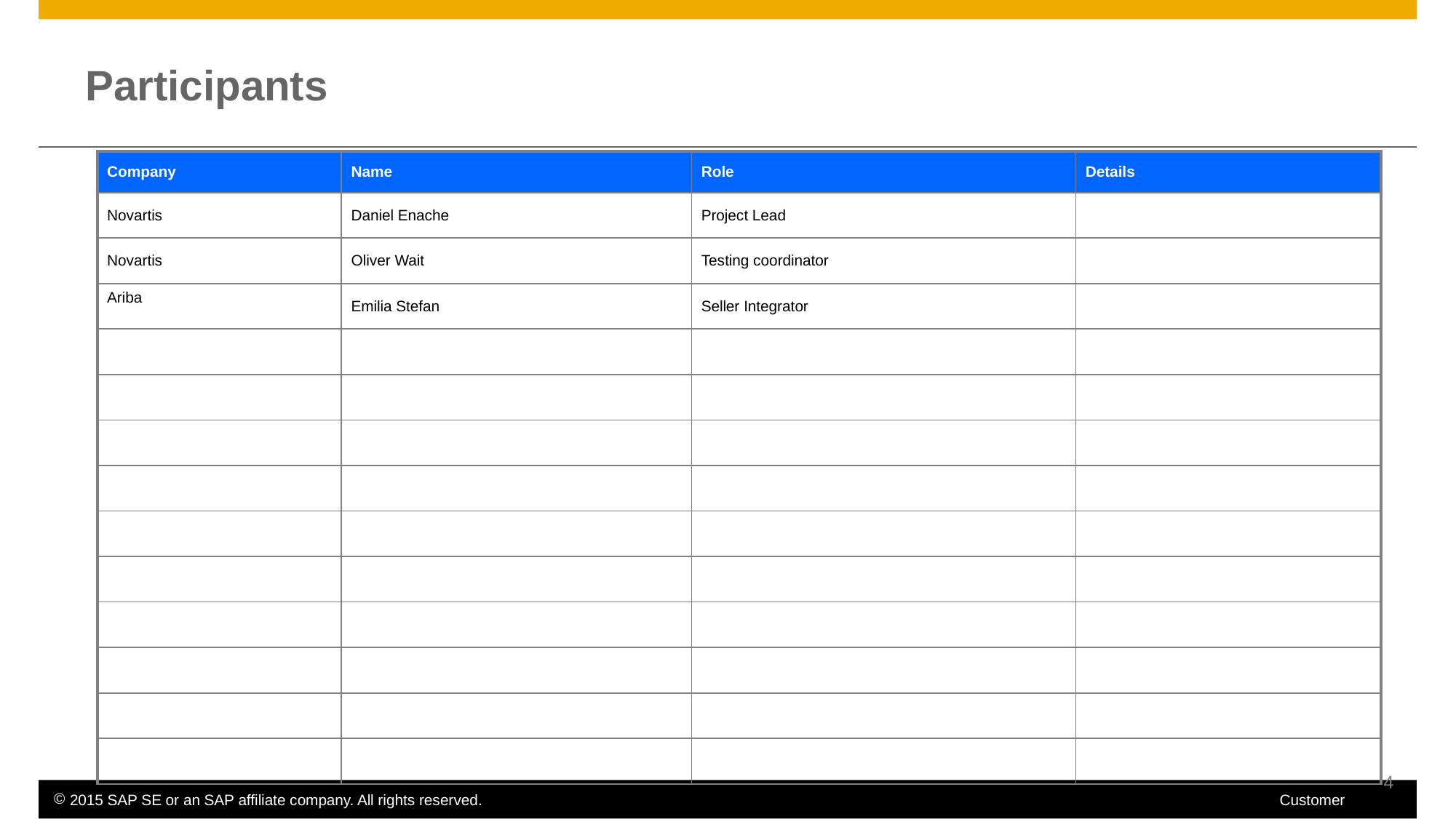

# Participants
| Company | Name | Role | Details |
| --- | --- | --- | --- |
| Novartis | Daniel Enache | Project Lead |  |
| Novartis | Oliver Wait | Testing coordinator |  |
| Ariba | Emilia Stefan | Seller Integrator |  |
|  |  |  |  |
|  |  |  |  |
|  |  |  |  |
|  |  |  |  |
|  |  |  |  |
|  |  |  |  |
|  |  |  |  |
|  |  |  |  |
|  |  |  |  |
|  |  |  |  |
4